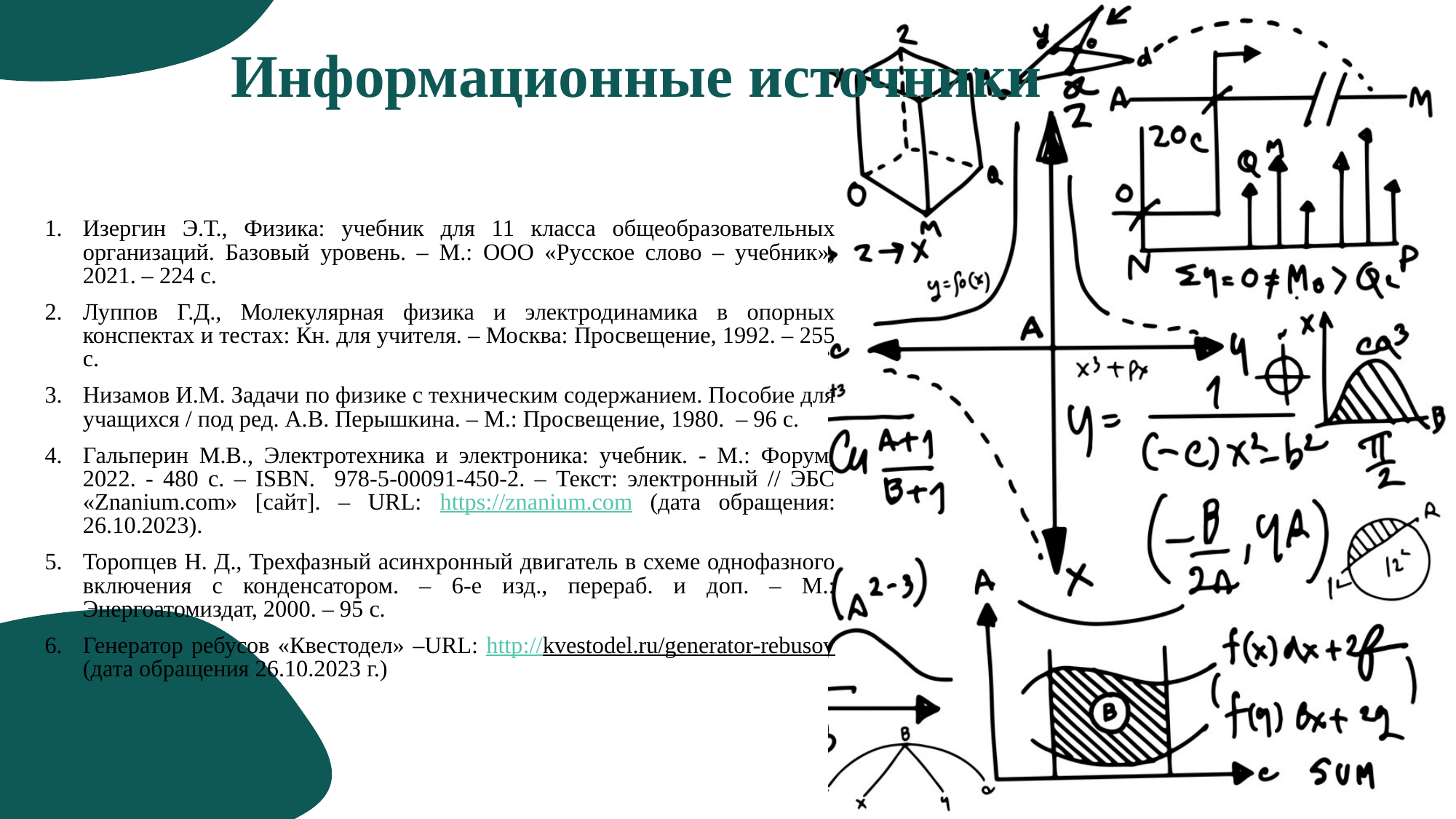

# Информационные источники

Изергин Э.Т., Физика: учебник для 11 класса общеобразовательных организаций. Базовый уровень. – М.: ООО «Русское слово – учебник», 2021. – 224 с.
Луппов Г.Д., Молекулярная физика и электродинамика в опорных конспектах и тестах: Кн. для учителя. – Москва: Просвещение, 1992. – 255 с.
Низамов И.М. Задачи по физике с техническим содержанием. Пособие для учащихся / под ред. А.В. Перышкина. – М.: Просвещение, 1980.  – 96 с.
Гальперин М.В., Электротехника и электроника: учебник. - М.: Форум, 2022. - 480 c. – ISBN.  978-5-00091-450-2. – Текст: электронный // ЭБС «Znanium.com» [сайт]. – URL: https://znanium.com (дата обращения: 26.10.2023).
Торопцев Н. Д., Трехфазный асинхронный двигатель в схеме однофазного включения с конденсатором. – 6-е изд., перераб. и доп. – М.: Энергоатомиздат, 2000. – 95 с.
Генератор ребусов «Квестодел» –URL: http://kvestodel.ru/generator-rebusov (дата обращения 26.10.2023 г.)